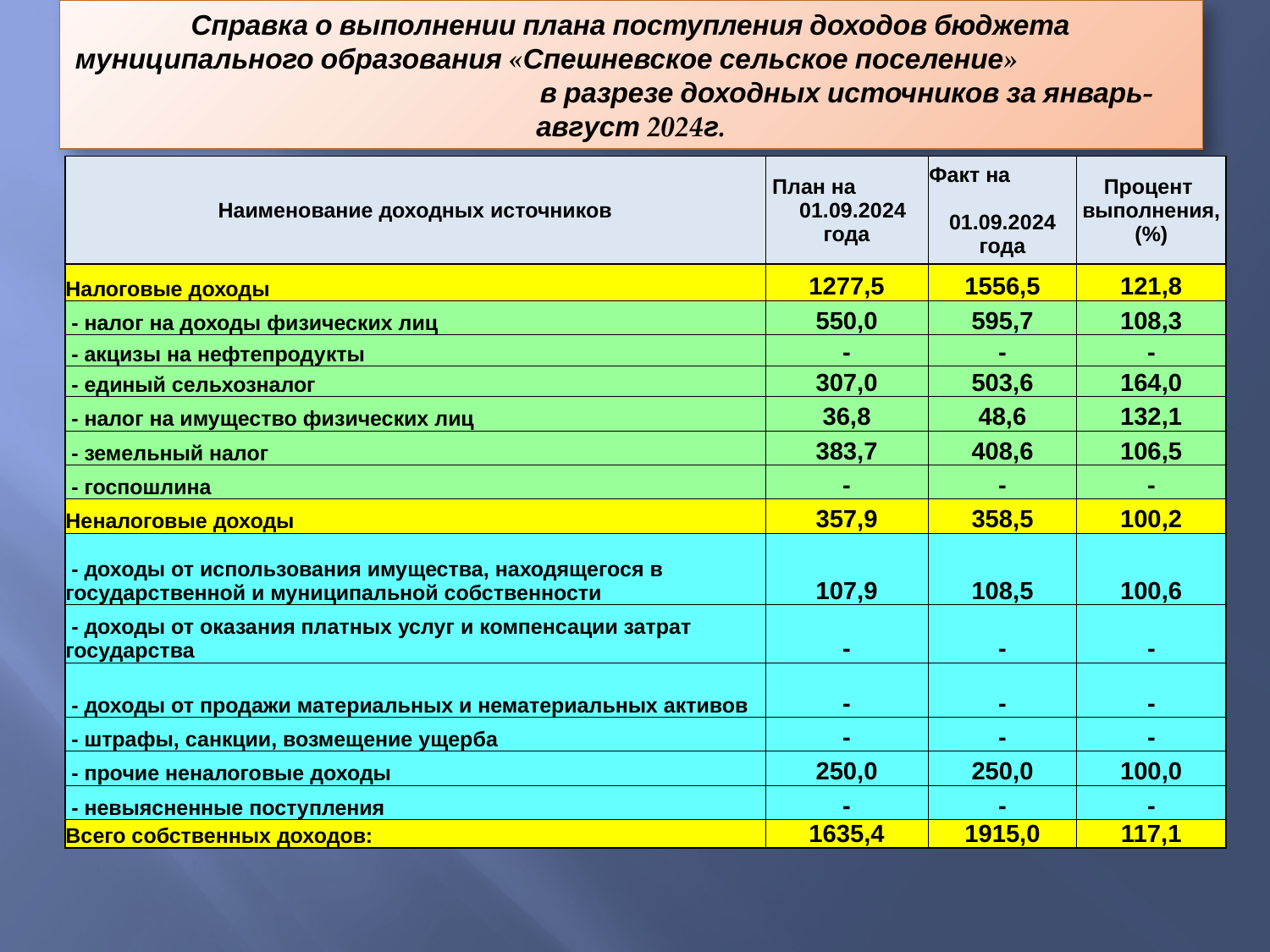

# Справка о выполнении плана поступления доходов бюджета муниципального образования «Спешневское сельское поселение»                                                                                       в разрезе доходных источников за январь-август 2024г.
| Наименование доходных источников | План на 01.09.2024 года | Факт на 01.09.2024 года | Процент выполнения, (%) |
| --- | --- | --- | --- |
| Налоговые доходы | 1277,5 | 1556,5 | 121,8 |
| - налог на доходы физических лиц | 550,0 | 595,7 | 108,3 |
| - акцизы на нефтепродукты | - | - | - |
| - единый сельхозналог | 307,0 | 503,6 | 164,0 |
| - налог на имущество физических лиц | 36,8 | 48,6 | 132,1 |
| - земельный налог | 383,7 | 408,6 | 106,5 |
| - госпошлина | - | - | - |
| Неналоговые доходы | 357,9 | 358,5 | 100,2 |
| - доходы от использования имущества, находящегося в государственной и муниципальной собственности | 107,9 | 108,5 | 100,6 |
| - доходы от оказания платных услуг и компенсации затрат государства | - | - | - |
| - доходы от продажи материальных и нематериальных активов | - | - | - |
| - штрафы, санкции, возмещение ущерба | - | - | - |
| - прочие неналоговые доходы | 250,0 | 250,0 | 100,0 |
| - невыясненные поступления | - | - | - |
| Всего собственных доходов: | 1635,4 | 1915,0 | 117,1 |